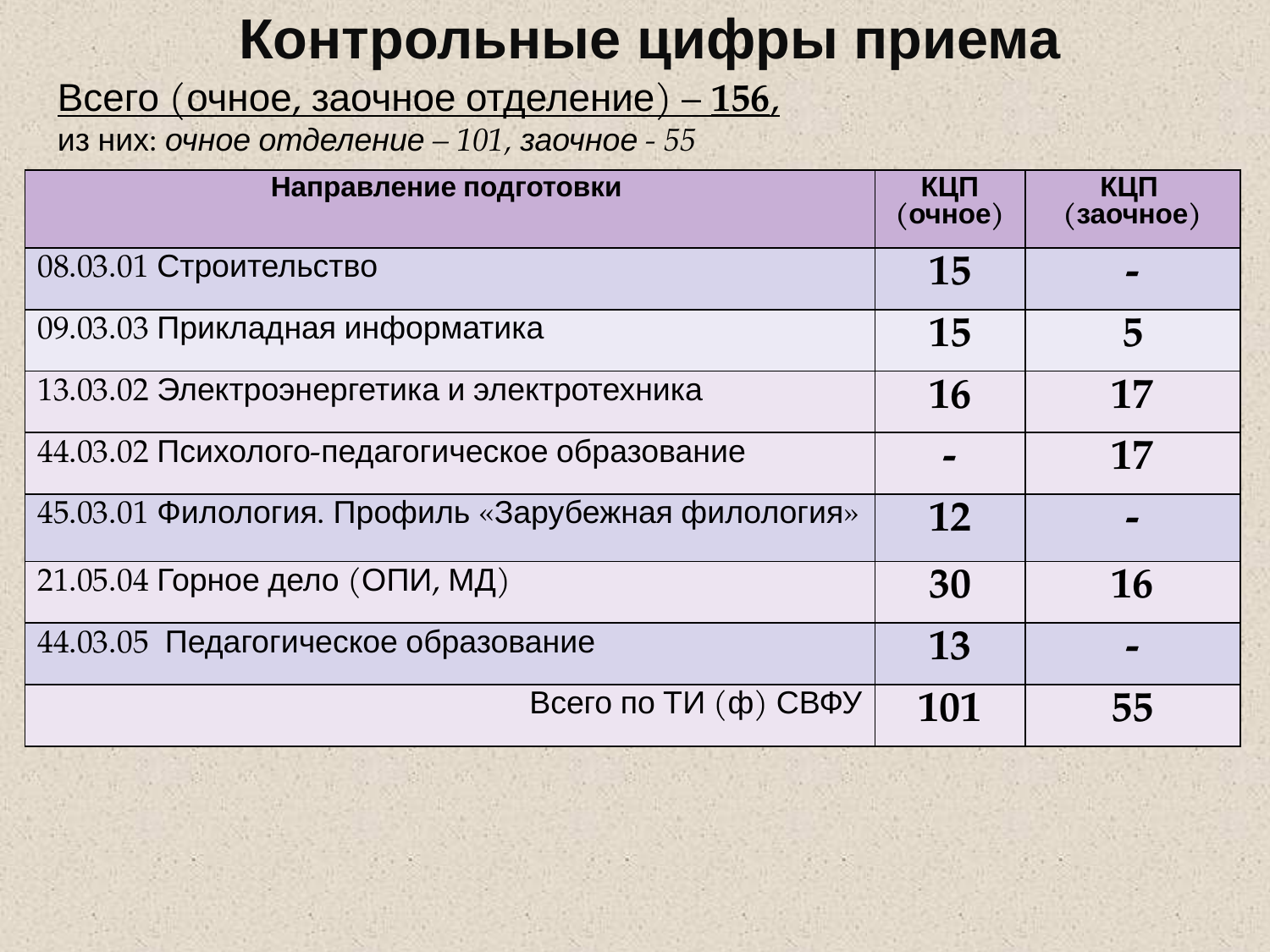

# Контрольные цифры приема
Всего (очное, заочное отделение) – 156,
из них: очное отделение – 101, заочное - 55
| Направление подготовки | КЦП (очное) | КЦП (заочное) |
| --- | --- | --- |
| 08.03.01 Строительство | 15 | - |
| 09.03.03 Прикладная информатика | 15 | 5 |
| 13.03.02 Электроэнергетика и электротехника | 16 | 17 |
| 44.03.02 Психолого-педагогическое образование | - | 17 |
| 45.03.01 Филология. Профиль «Зарубежная филология» | 12 | - |
| 21.05.04 Горное дело (ОПИ, МД) | 30 | 16 |
| 44.03.05 Педагогическое образование | 13 | - |
| Всего по ТИ (ф) СВФУ | 101 | 55 |